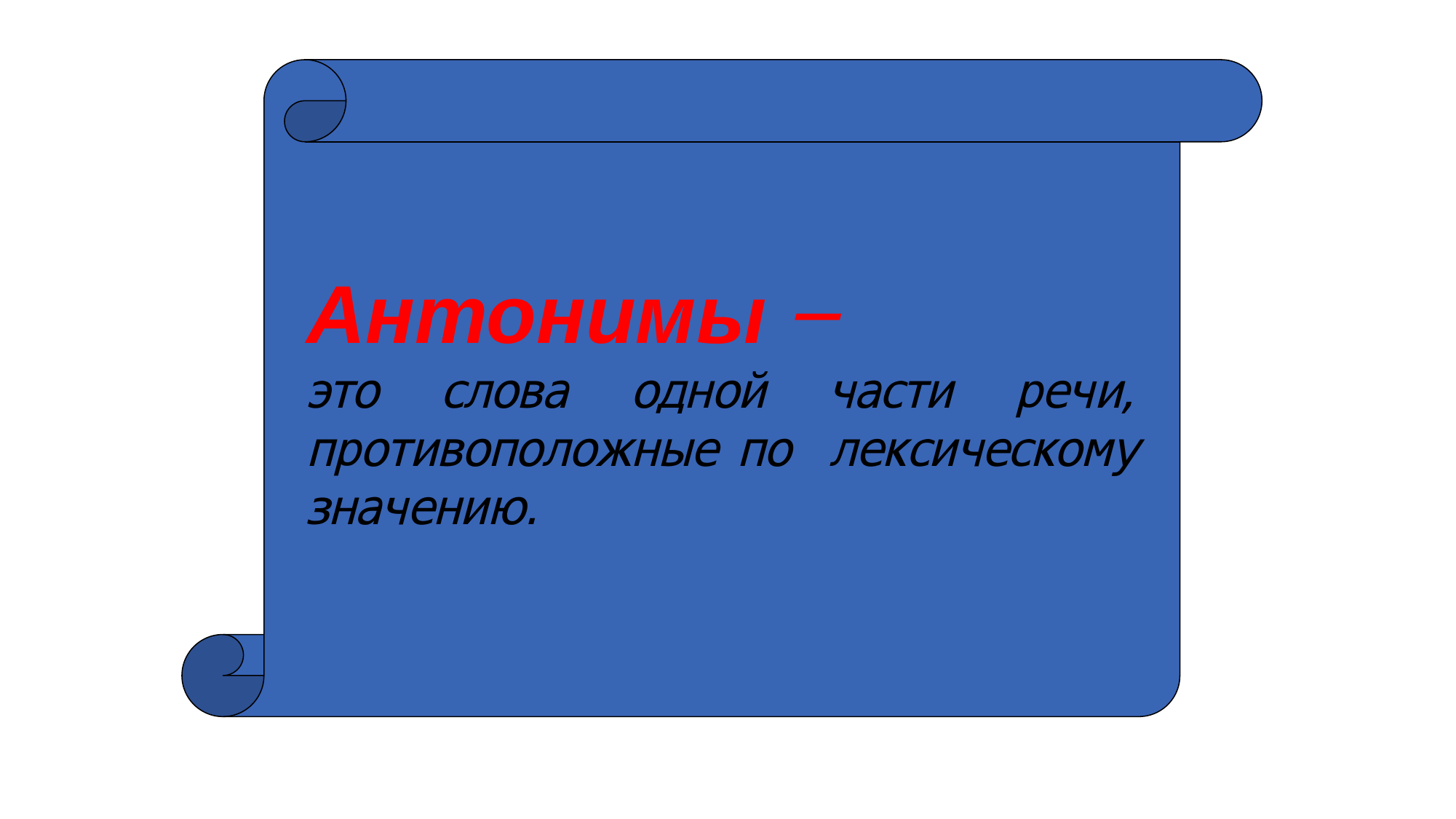

Антонимы –
это слова одной части речи, противоположные по  лексическому значению.